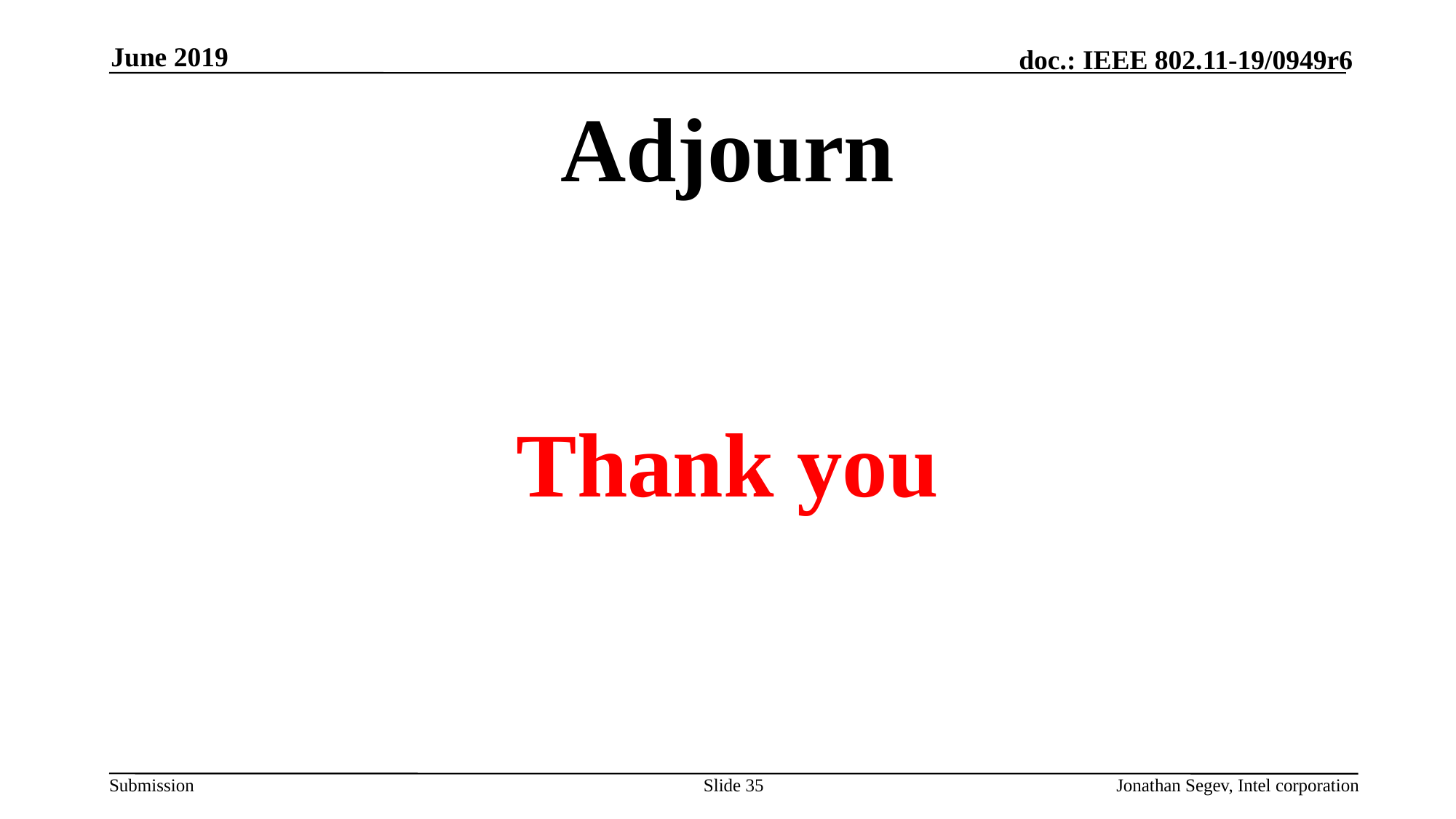

June 2019
# Adjourn

Thank you
Slide 35
Jonathan Segev, Intel corporation